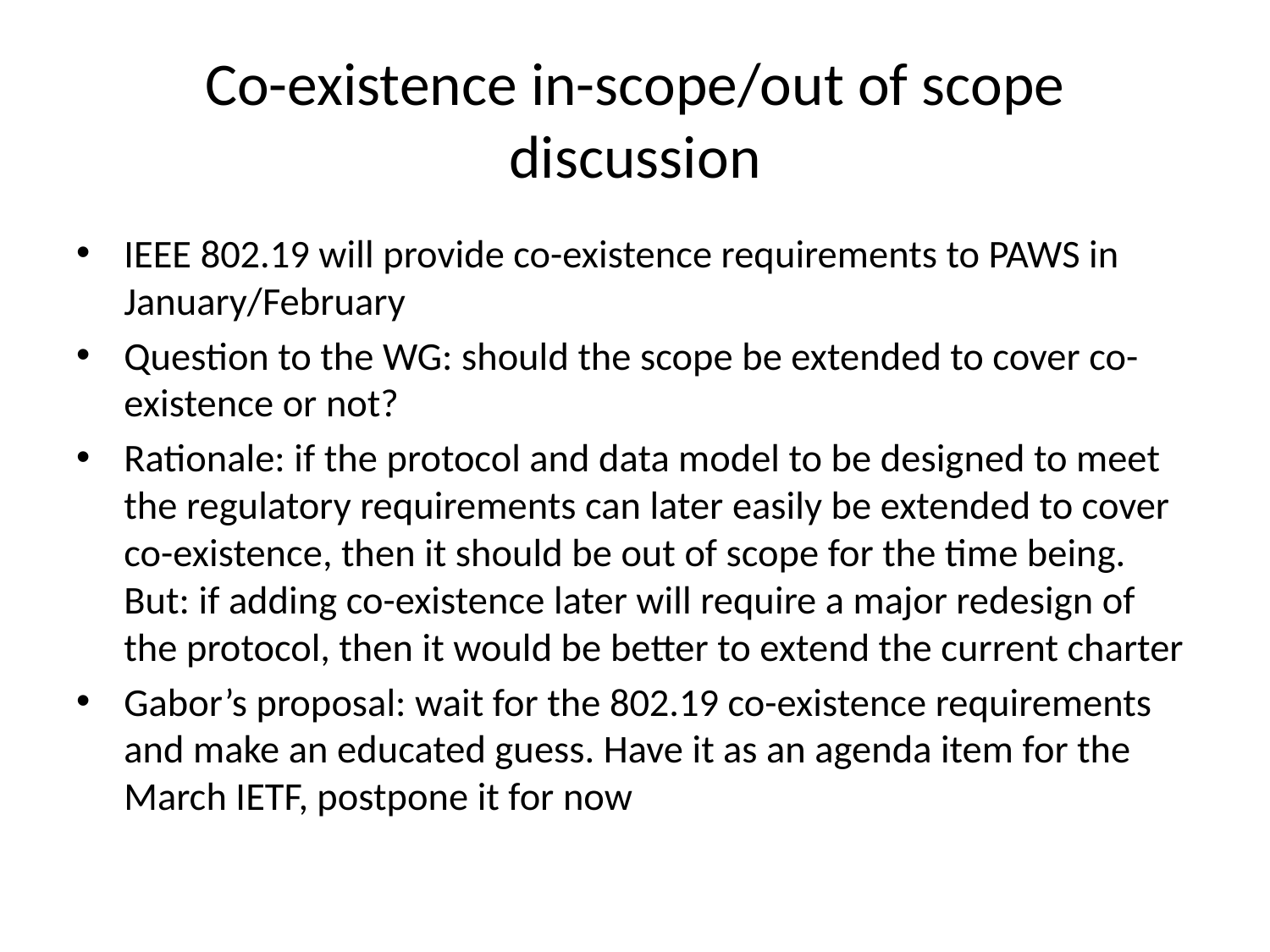

# Co-existence in-scope/out of scope discussion
IEEE 802.19 will provide co-existence requirements to PAWS in January/February
Question to the WG: should the scope be extended to cover co-existence or not?
Rationale: if the protocol and data model to be designed to meet the regulatory requirements can later easily be extended to cover co-existence, then it should be out of scope for the time being. But: if adding co-existence later will require a major redesign of the protocol, then it would be better to extend the current charter
Gabor’s proposal: wait for the 802.19 co-existence requirements and make an educated guess. Have it as an agenda item for the March IETF, postpone it for now